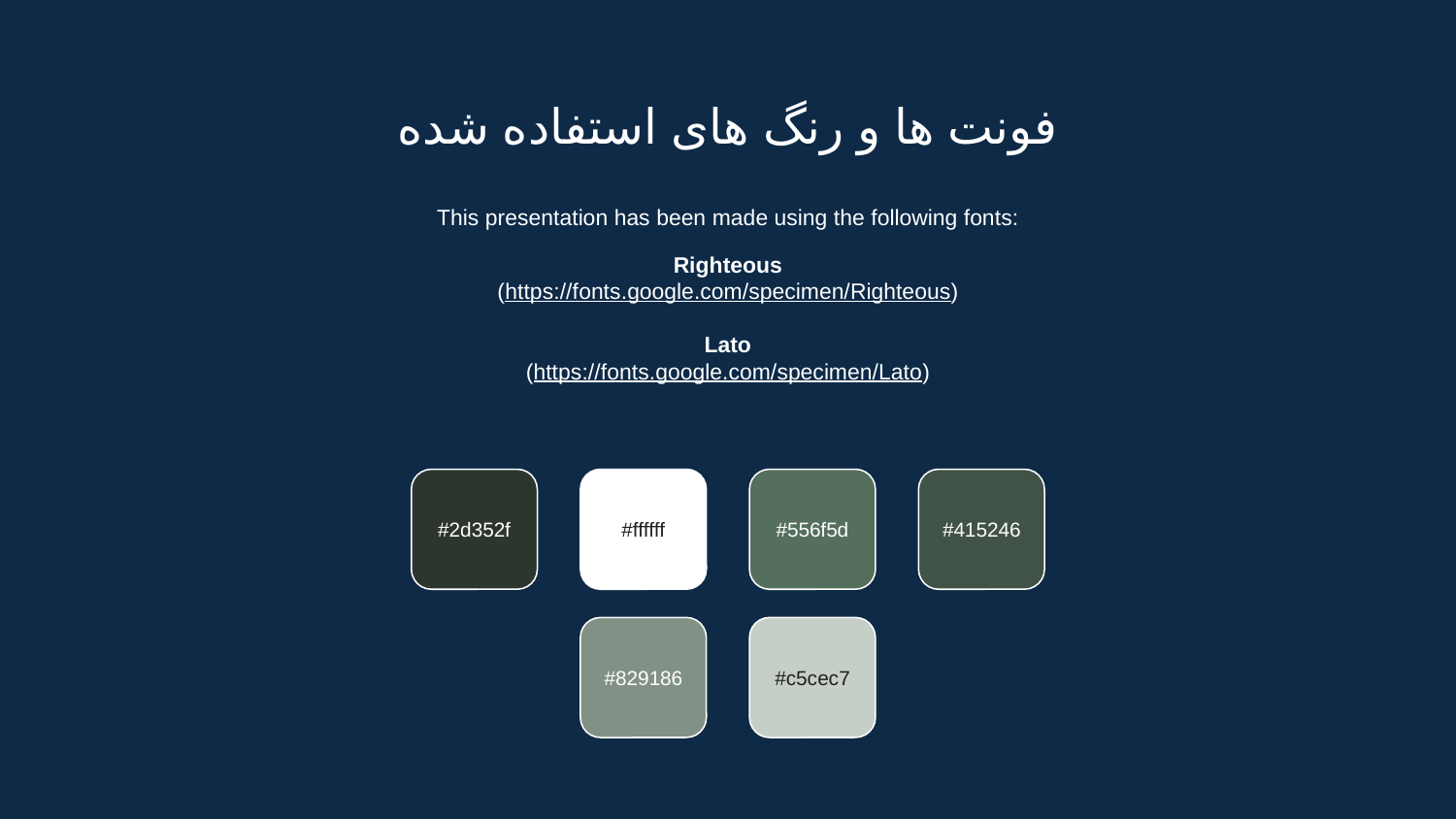

# فونت ها و رنگ های استفاده شده
This presentation has been made using the following fonts:
Righteous
(https://fonts.google.com/specimen/Righteous)

Lato
(https://fonts.google.com/specimen/Lato)

#2d352f
#ffffff
#556f5d
#415246

#829186
#c5cec7